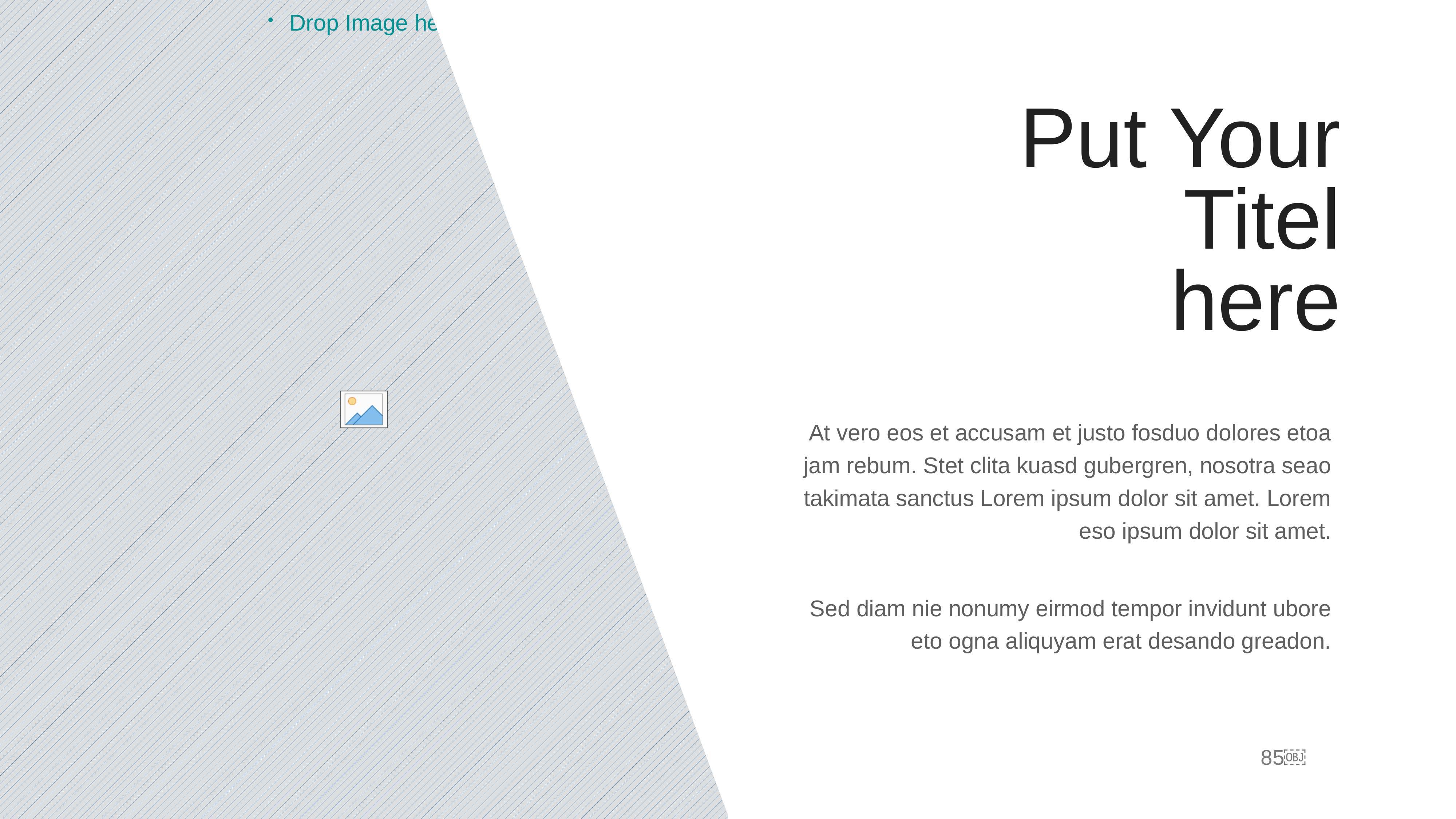

Put Your
Titel
here
At vero eos et accusam et justo fosduo dolores etoa jam rebum. Stet clita kuasd gubergren, nosotra seao takimata sanctus Lorem ipsum dolor sit amet. Lorem eso ipsum dolor sit amet.
Sed diam nie nonumy eirmod tempor invidunt ubore eto ogna aliquyam erat desando greadon.